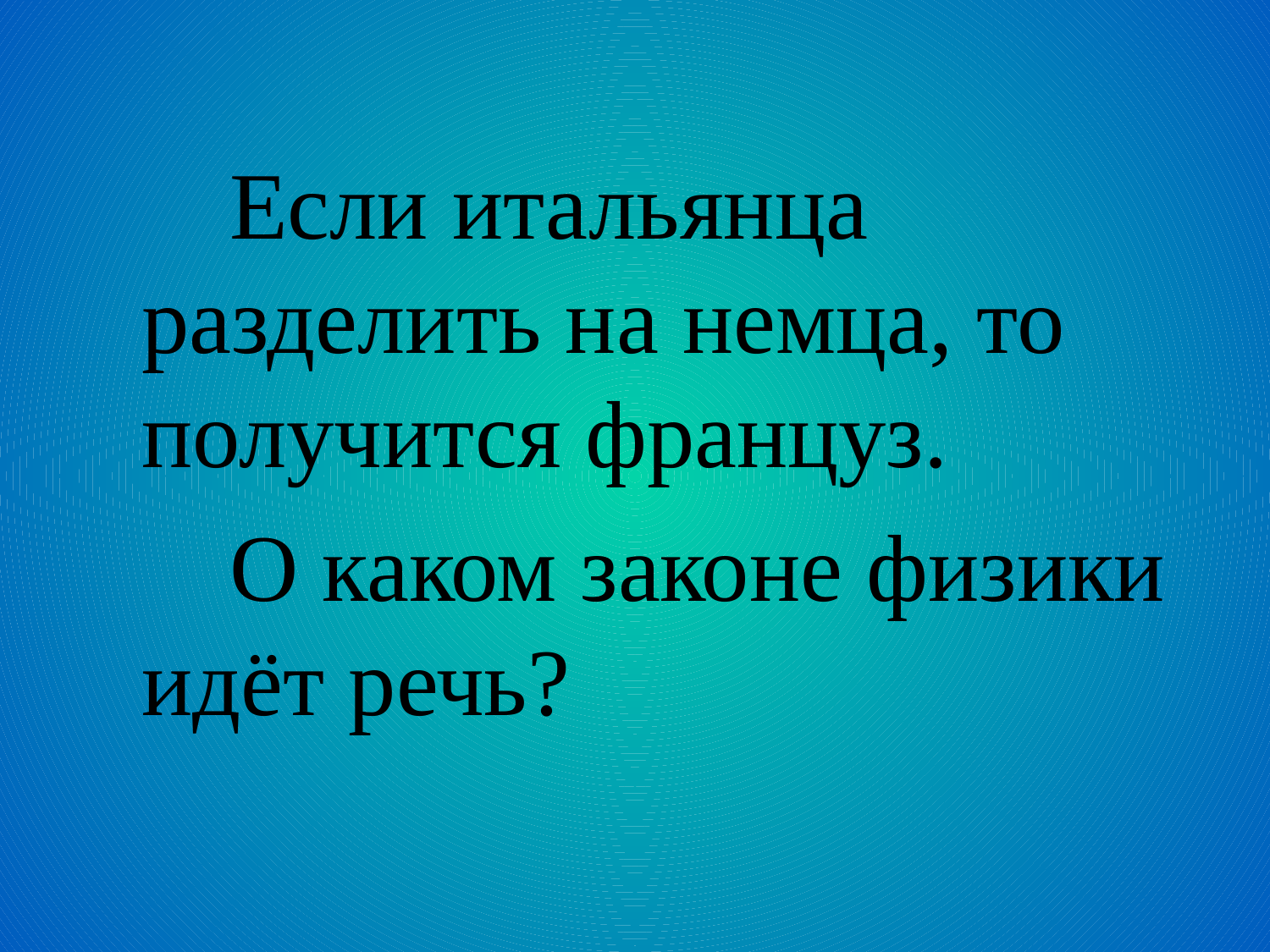

Если итальянца разделить на немца, то получится француз.
О каком законе физики идёт речь?